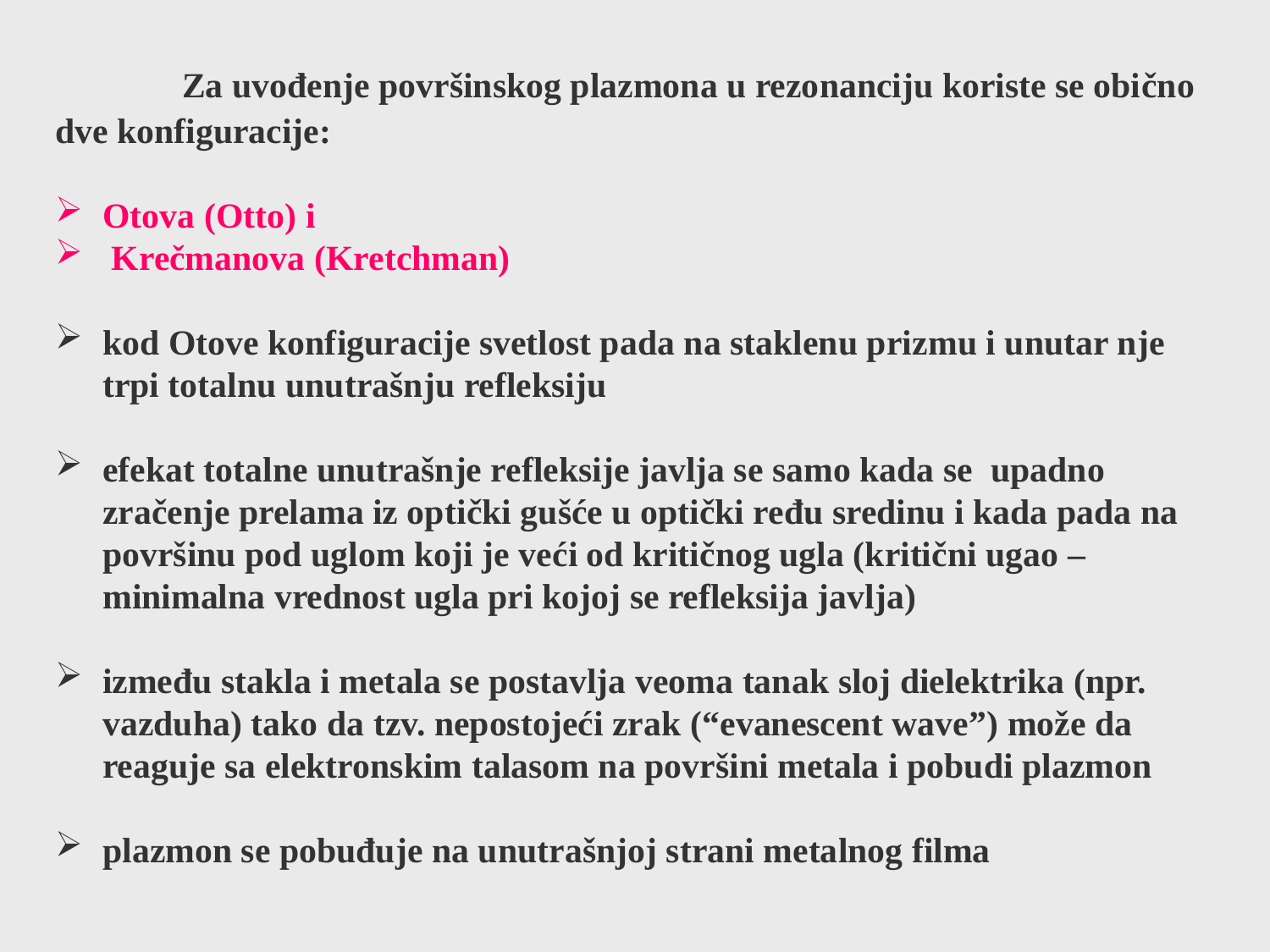

Za uvođenje površinskog plazmona u rezonanciju koriste se obično dve konfiguracije:

Otova (Otto) i
 Krečmanova (Kretchman)

kod Otove konfiguracije svetlost pada na staklenu prizmu i unutar nje trpi totalnu unutrašnju refleksiju

efekat totalne unutrašnje refleksije javlja se samo kada se  upadno    zračenje prelama iz optički gušće u optički ređu sredinu i kada pada na    površinu pod uglom koji je veći od kritičnog ugla (kritični ugao –   minimalna vrednost ugla pri kojoj se refleksija javlja)

između stakla i metala se postavlja veoma tanak sloj dielektrika (npr. vazduha) tako da tzv. nepostojeći zrak (“evanescent wave”) može da   reaguje sa elektronskim talasom na površini metala i pobudi plazmon

plazmon se pobuđuje na unutrašnjoj strani metalnog filma